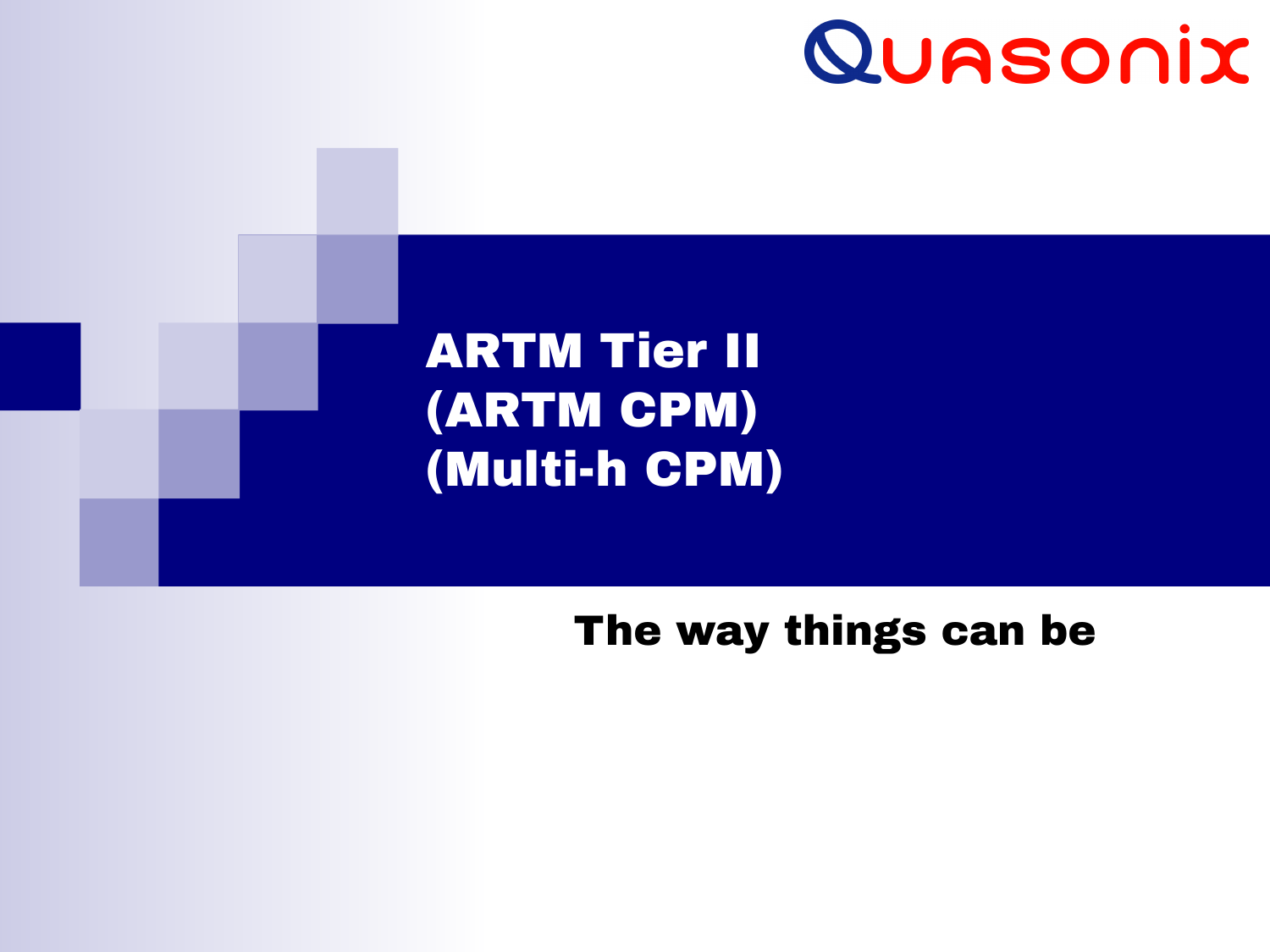

# ARTM Tier II (ARTM CPM) (Multi-h CPM)
The way things can be